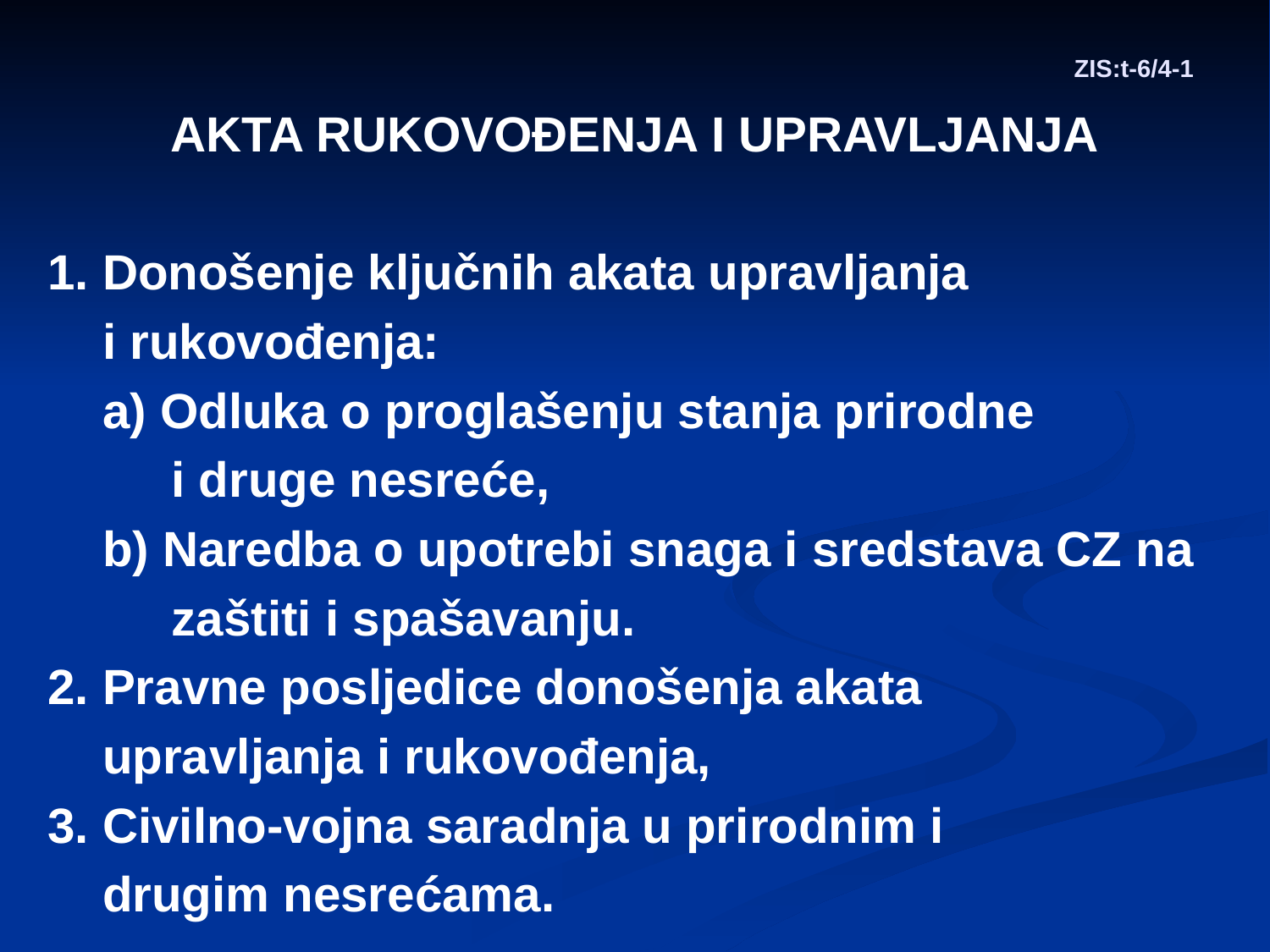

# ZIS:t-6/4-1
AKTA RUKOVOĐENJA I UPRAVLJANJA

1. Donošenje ključnih akata upravljanja
    i rukovođenja:
    a) Odluka o proglašenju stanja prirodne
         i druge nesreće,
    b) Naredba o upotrebi snaga i sredstava CZ na
         zaštiti i spašavanju.
2. Pravne posljedice donošenja akata
    upravljanja i rukovođenja,
3. Civilno-vojna saradnja u prirodnim i
    drugim nesrećama.